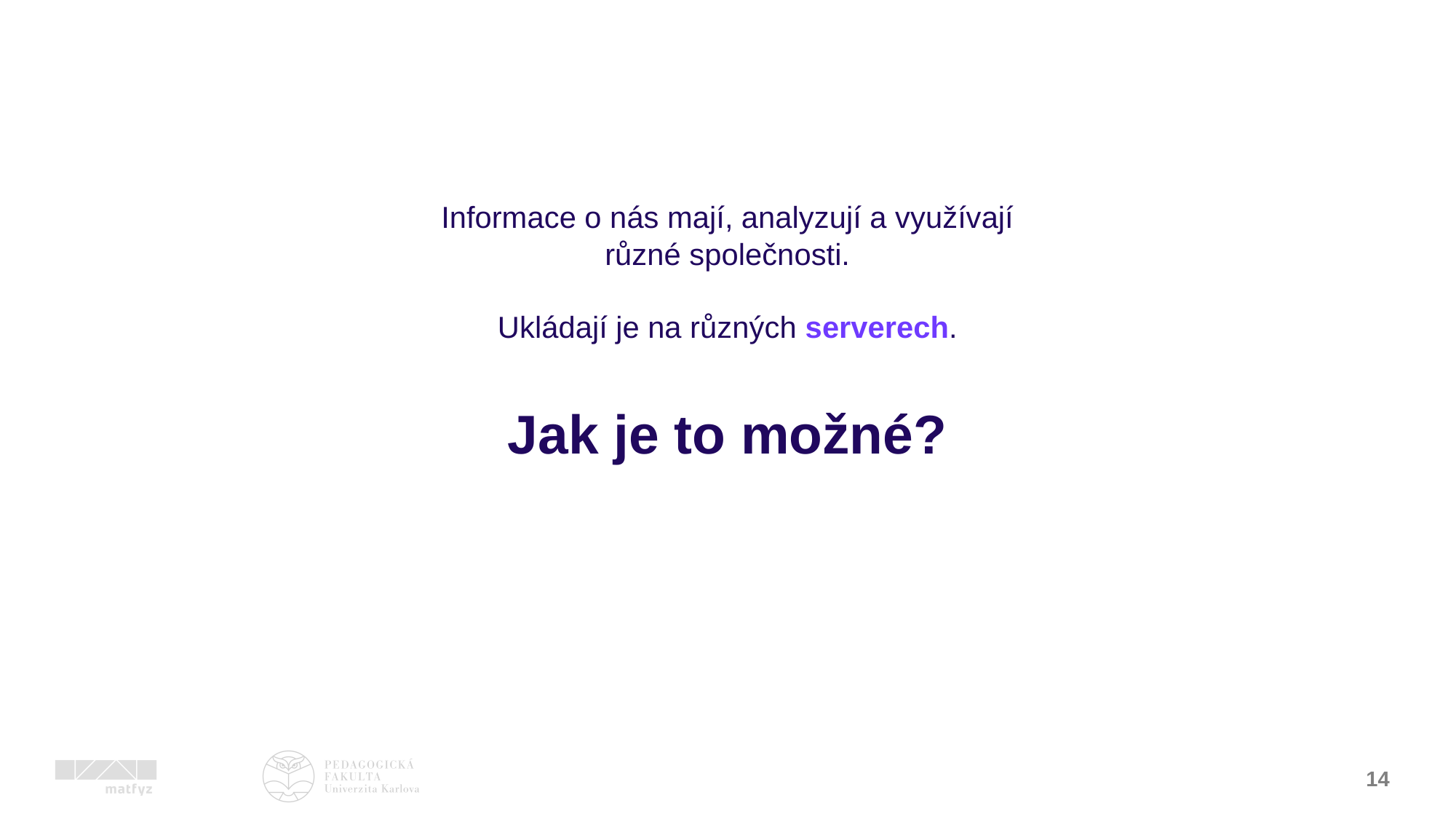

Informace o nás mají, analyzují a využívají různé společnosti.
Ukládají je na různých serverech.
Jak je to možné?
14